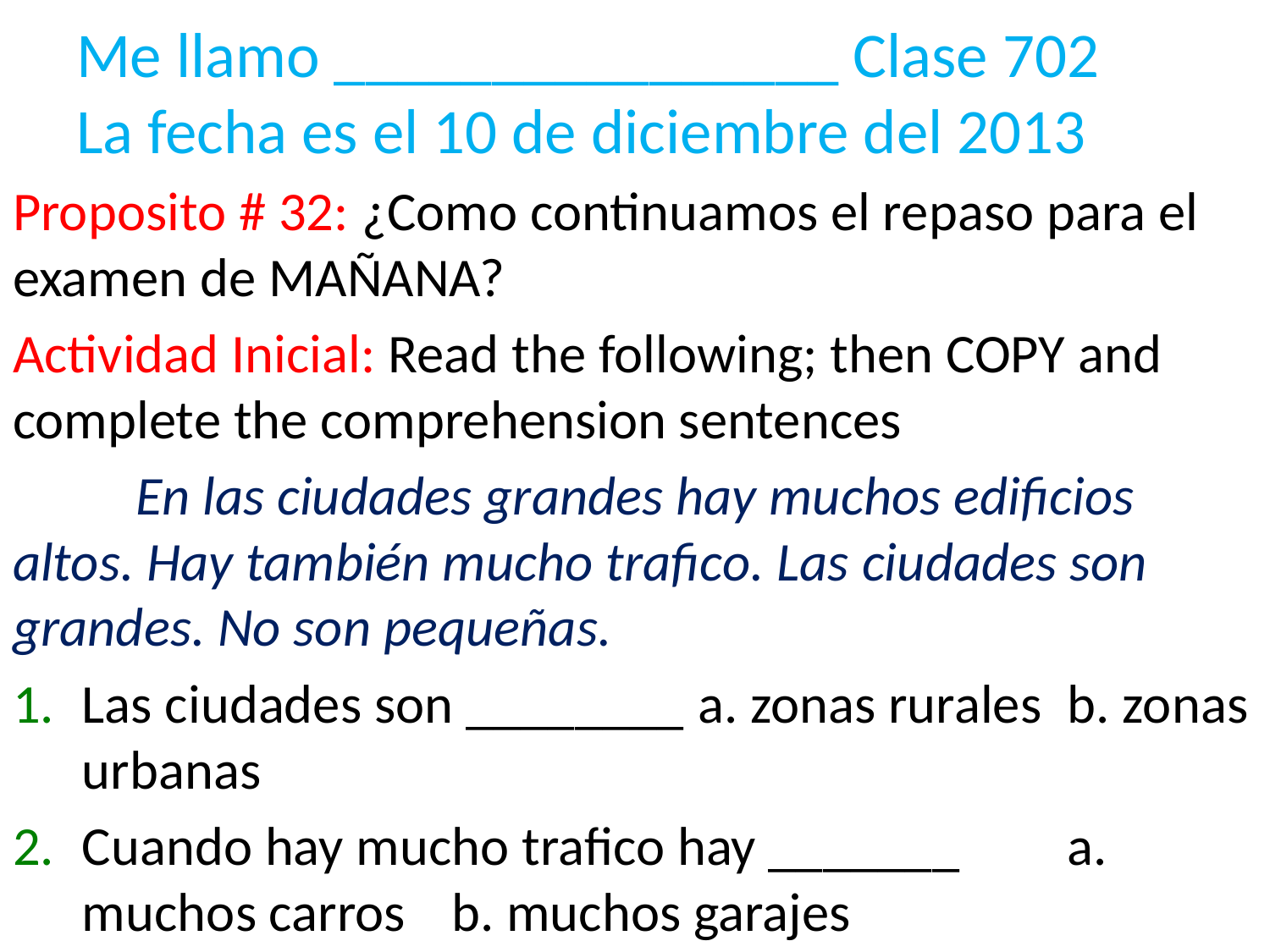

# Me llamo ________________ Clase 702 La fecha es el 10 de diciembre del 2013
Proposito # 32: ¿Como continuamos el repaso para el examen de MAÑANA?
Actividad Inicial: Read the following; then COPY and complete the comprehension sentences
	En las ciudades grandes hay muchos edificios altos. Hay también mucho trafico. Las ciudades son grandes. No son pequeñas.
Las ciudades son ________					a. zonas rurales		b. zonas urbanas
Cuando hay mucho trafico hay _______			a. muchos carros	b. muchos garajes